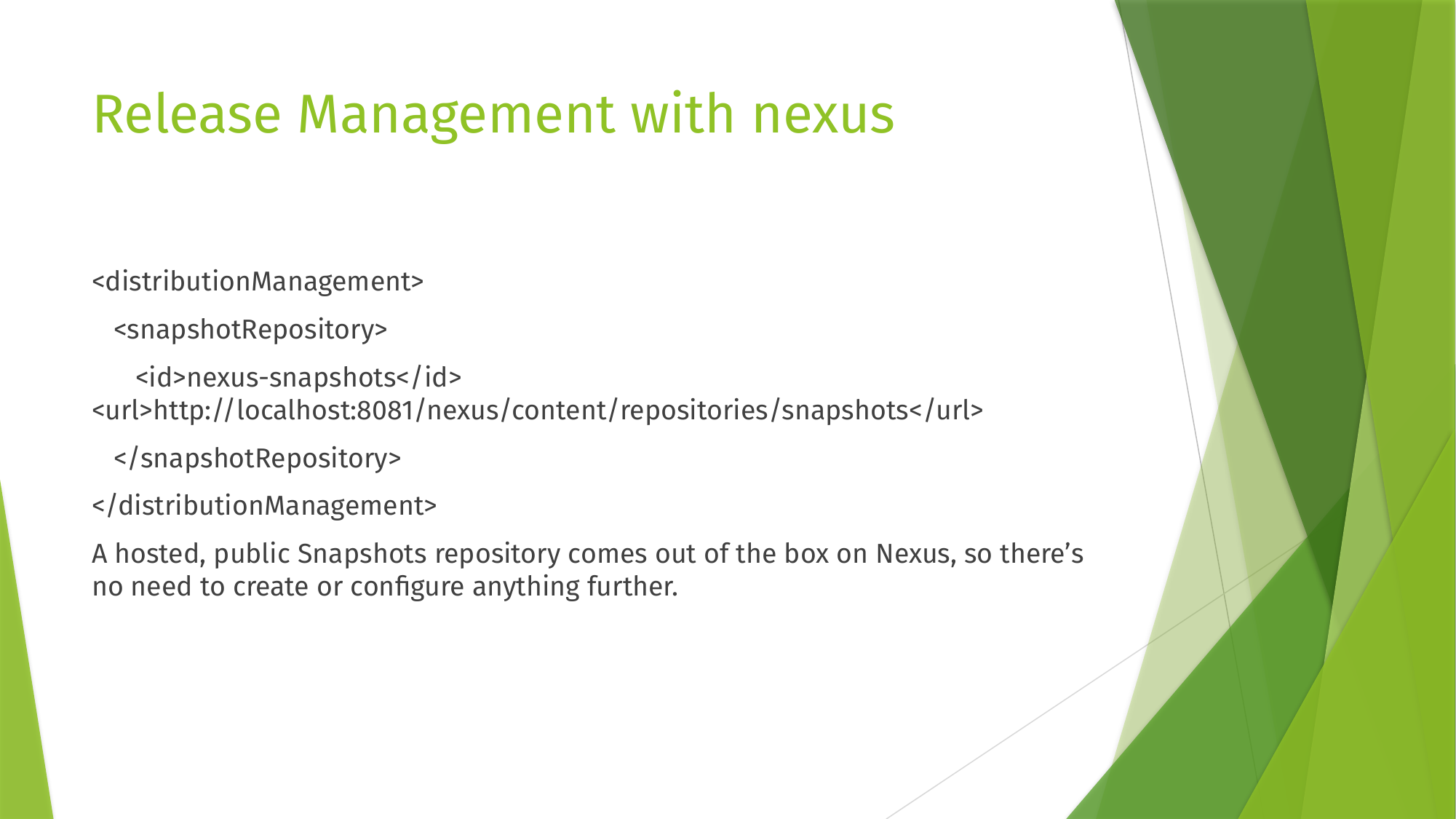

# Release Management with nexus
<distributionManagement>
   <snapshotRepository>
      <id>nexus-snapshots</id>      <url>http://localhost:8081/nexus/content/repositories/snapshots</url>
   </snapshotRepository>
</distributionManagement>
A hosted, public Snapshots repository comes out of the box on Nexus, so there’s no need to create or configure anything further.